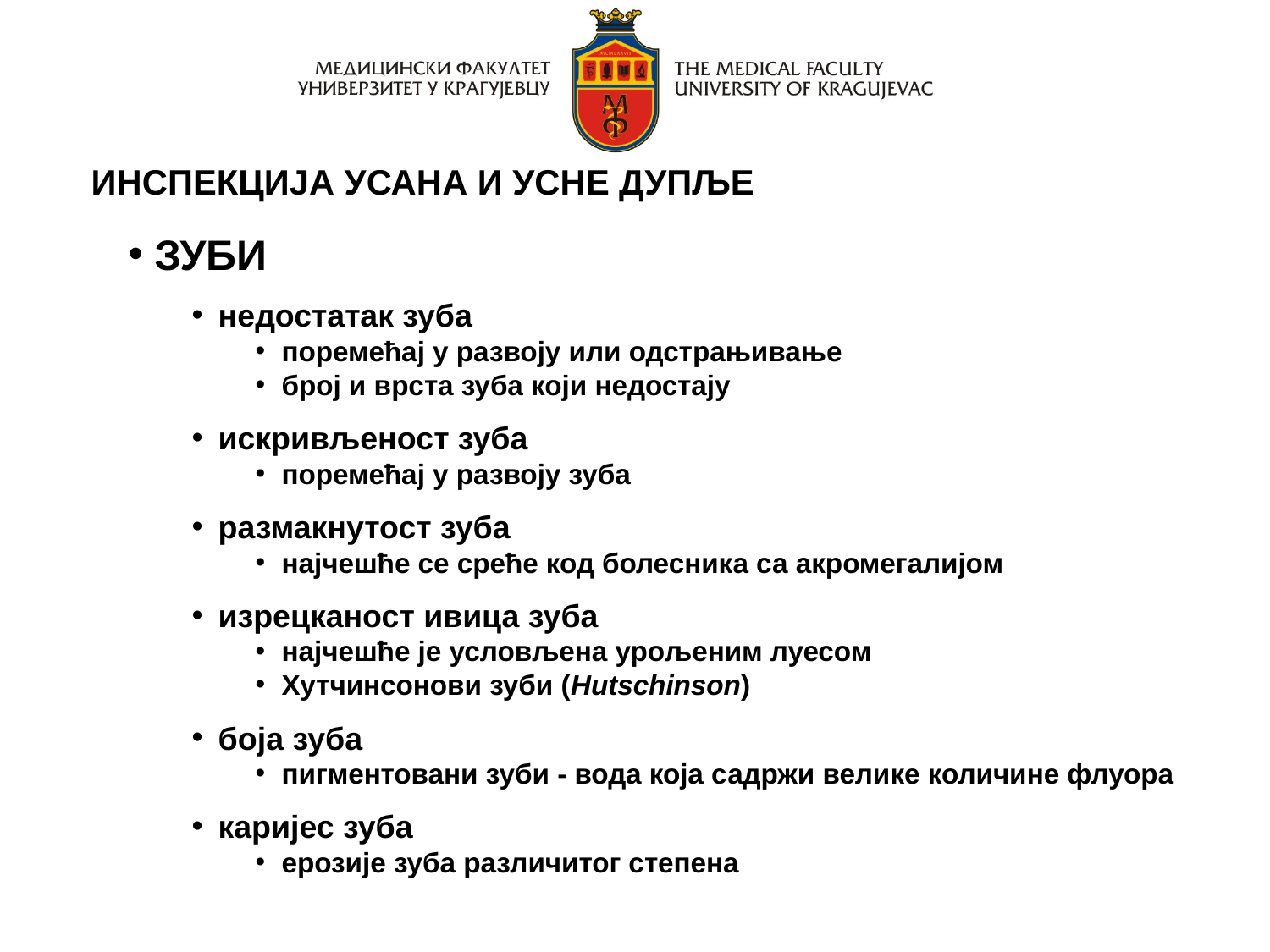

ИНСПЕКЦИЈА УСАНА И УСНЕ ДУПЉЕ

ЗУБИ

недостатак зуба
поремећај у развоју или одстрањивање
број и врста зуба који недостају

искривљеност зуба
поремећај у развоју зуба

размакнутост зуба
најчешће се среће код болесника са акромегалијом

изрецканост ивица зуба
најчешће је условљена урољеним луесом
Хутчинсонови зуби (Hutschinson)

боја зуба
пигментовани зуби - вода која садржи велике количине флуора

каријес зуба
ерозије зуба различитог степена